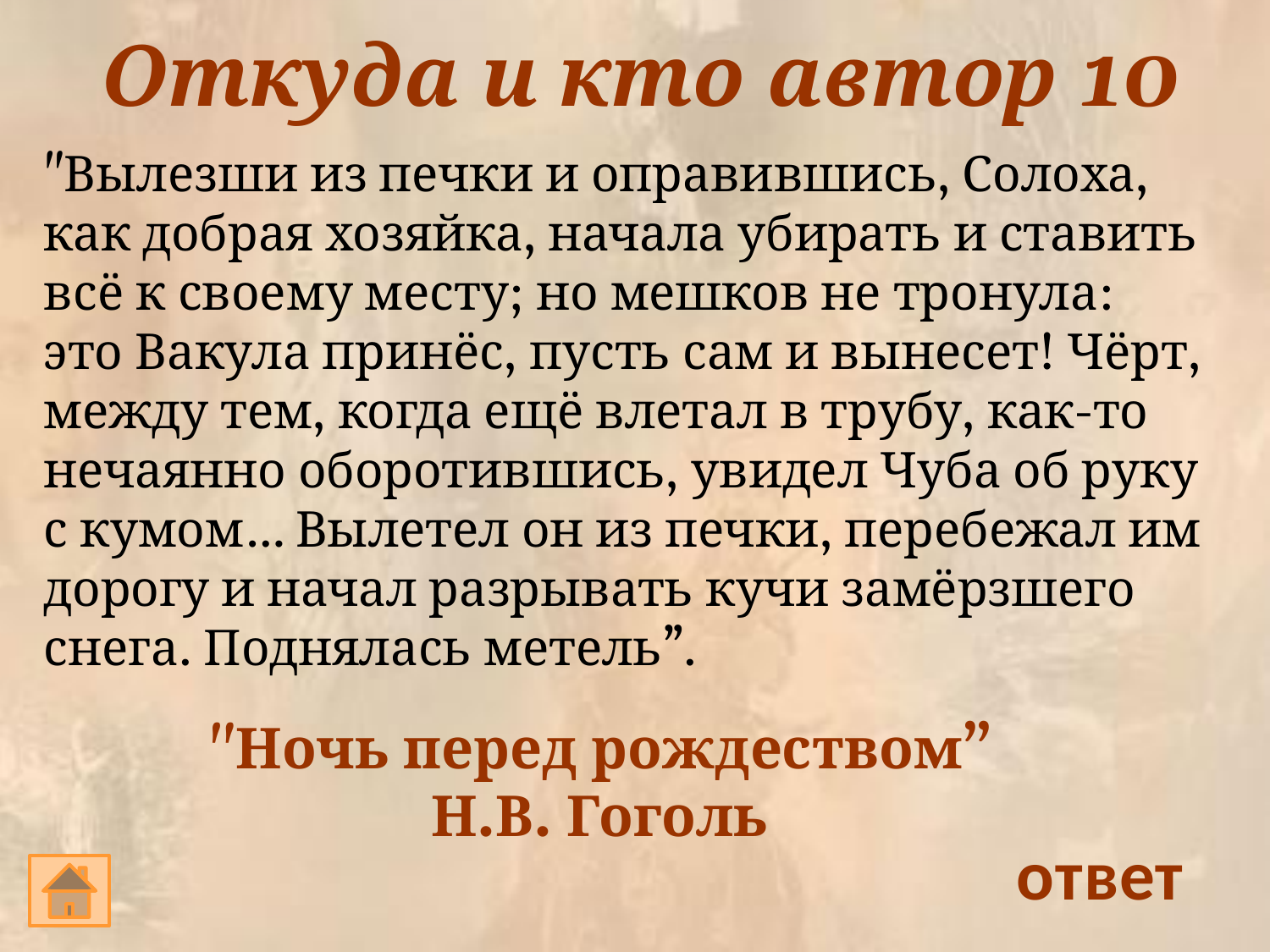

# Откуда и кто автор 10
"Вылезши из печки и оправившись, Солоха, как добрая хозяйка, начала убирать и ставить всё к своему месту; но мешков не тронула: это Вакула принёс, пусть сам и вынесет! Чёрт, между тем, когда ещё влетал в трубу, как-то нечаянно оборотившись, увидел Чуба об руку с кумом… Вылетел он из печки, перебежал им дорогу и начал разрывать кучи замёрзшего снега. Поднялась метель”.
"Ночь перед рождеством” Н.В. Гоголь
ответ